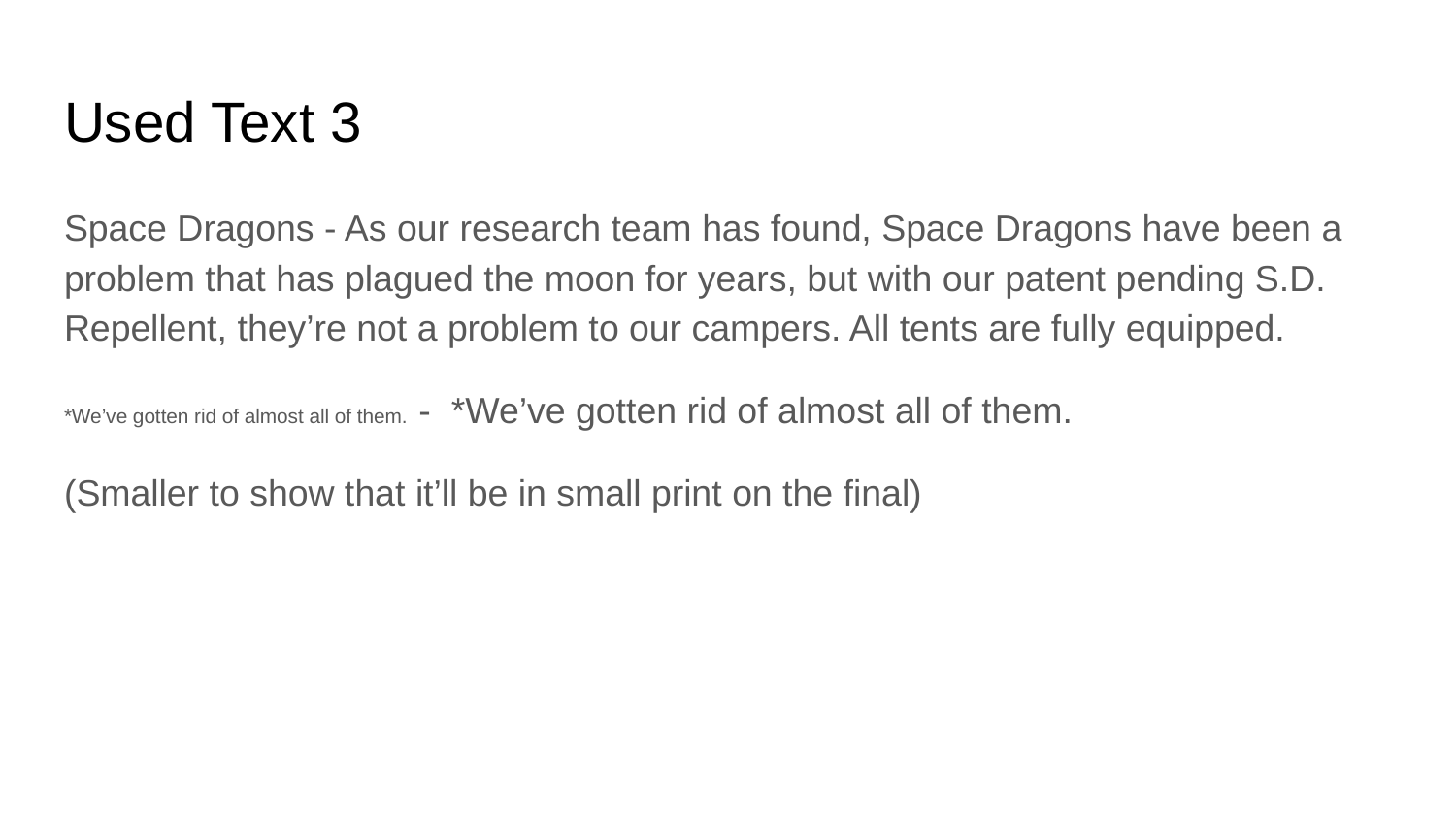

# Used Text 3
Space Dragons - As our research team has found, Space Dragons have been a problem that has plagued the moon for years, but with our patent pending S.D. Repellent, they’re not a problem to our campers. All tents are fully equipped.
*We’ve gotten rid of almost all of them.  -  *We’ve gotten rid of almost all of them.
(Smaller to show that it’ll be in small print on the final)